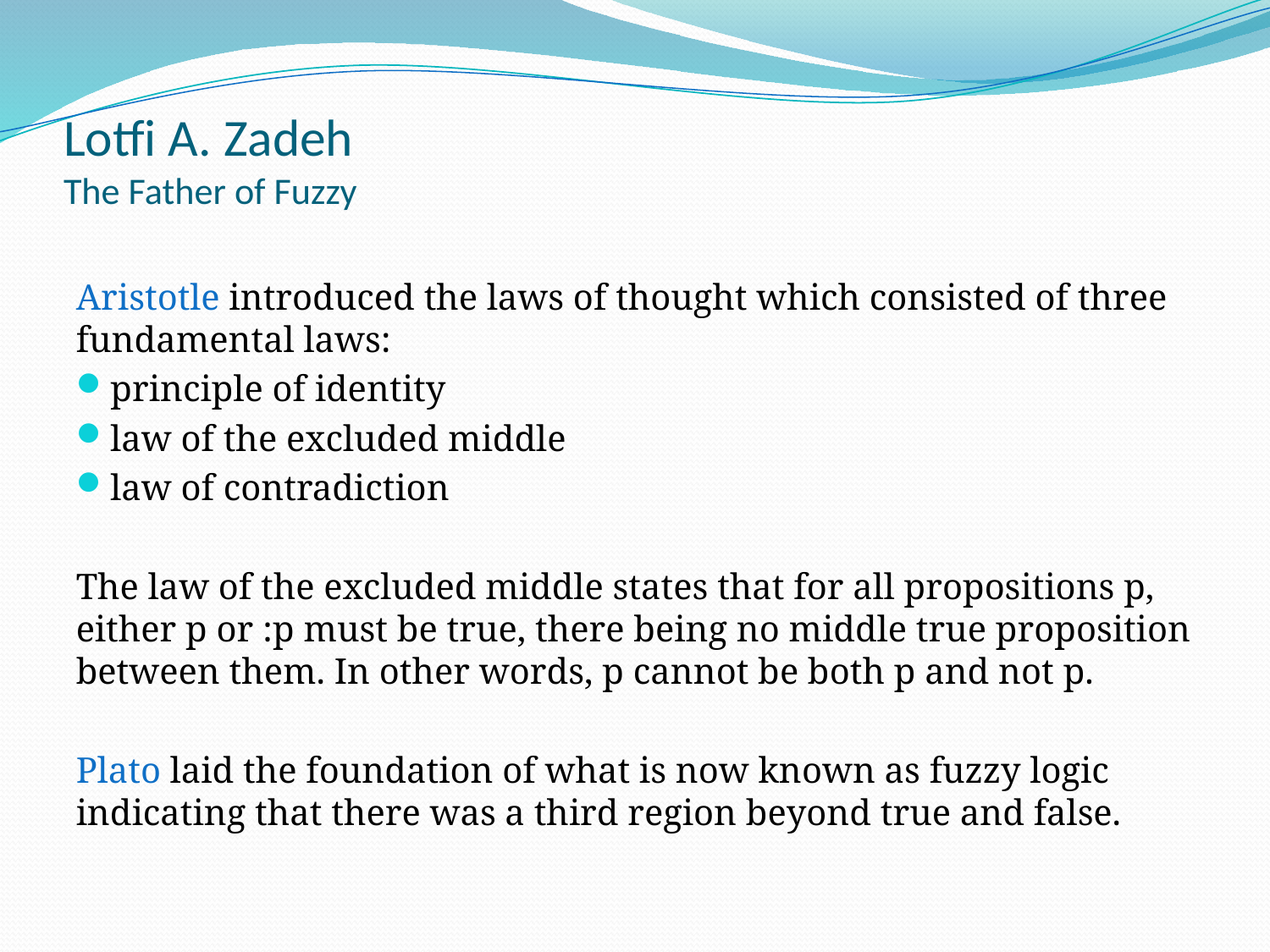

# Lotfi A. Zadeh The Father of Fuzzy
Aristotle introduced the laws of thought which consisted of three fundamental laws:
principle of identity
law of the excluded middle
law of contradiction

The law of the excluded middle states that for all propositions p, either p or :p must be true, there being no middle true proposition between them. In other words, p cannot be both p and not p.

Plato laid the foundation of what is now known as fuzzy logic indicating that there was a third region beyond true and false.